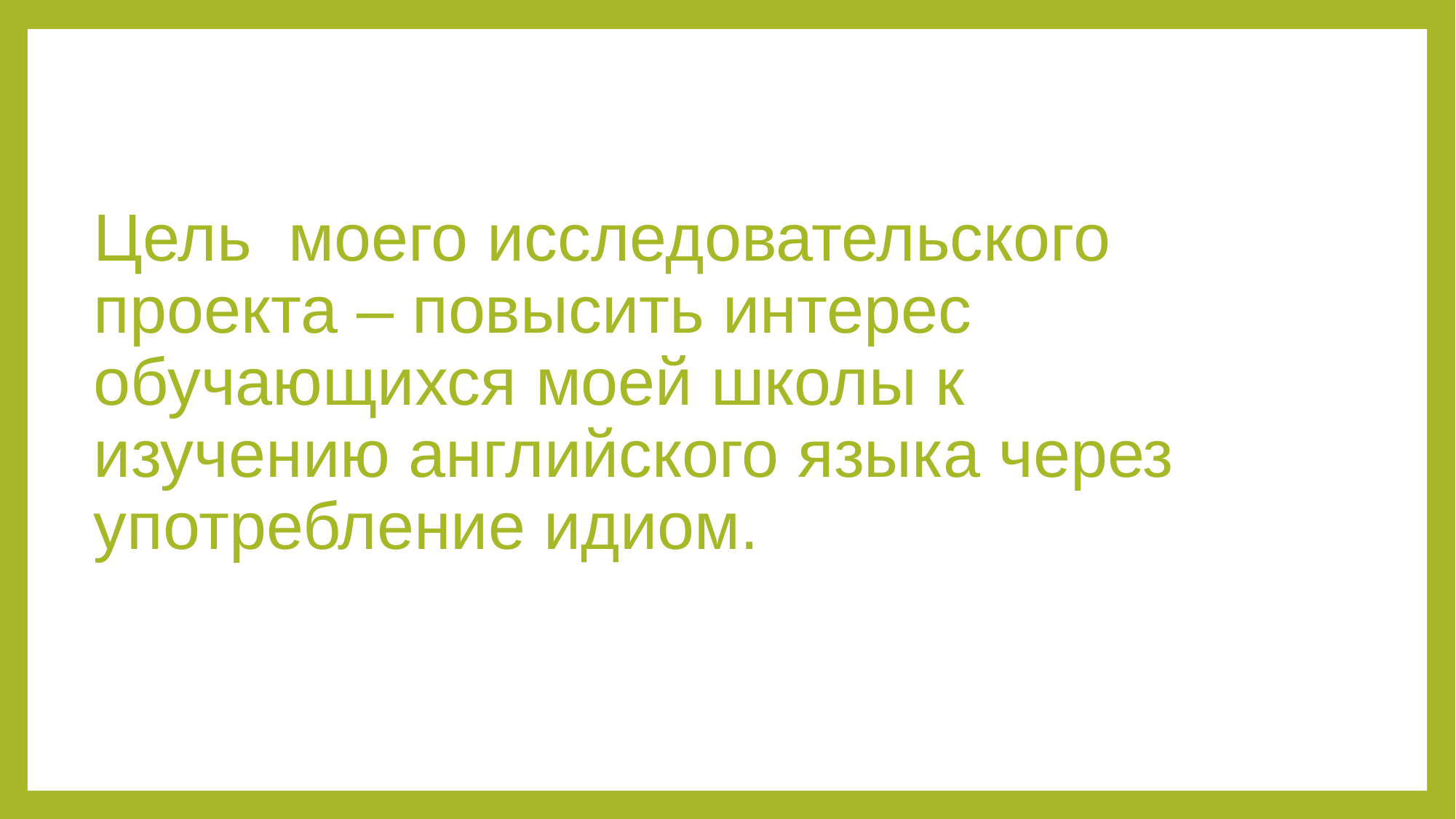

# Цель  моего исследовательского проекта – повысить интерес обучающихся моей школы к изучению английского языка через употребление идиом.